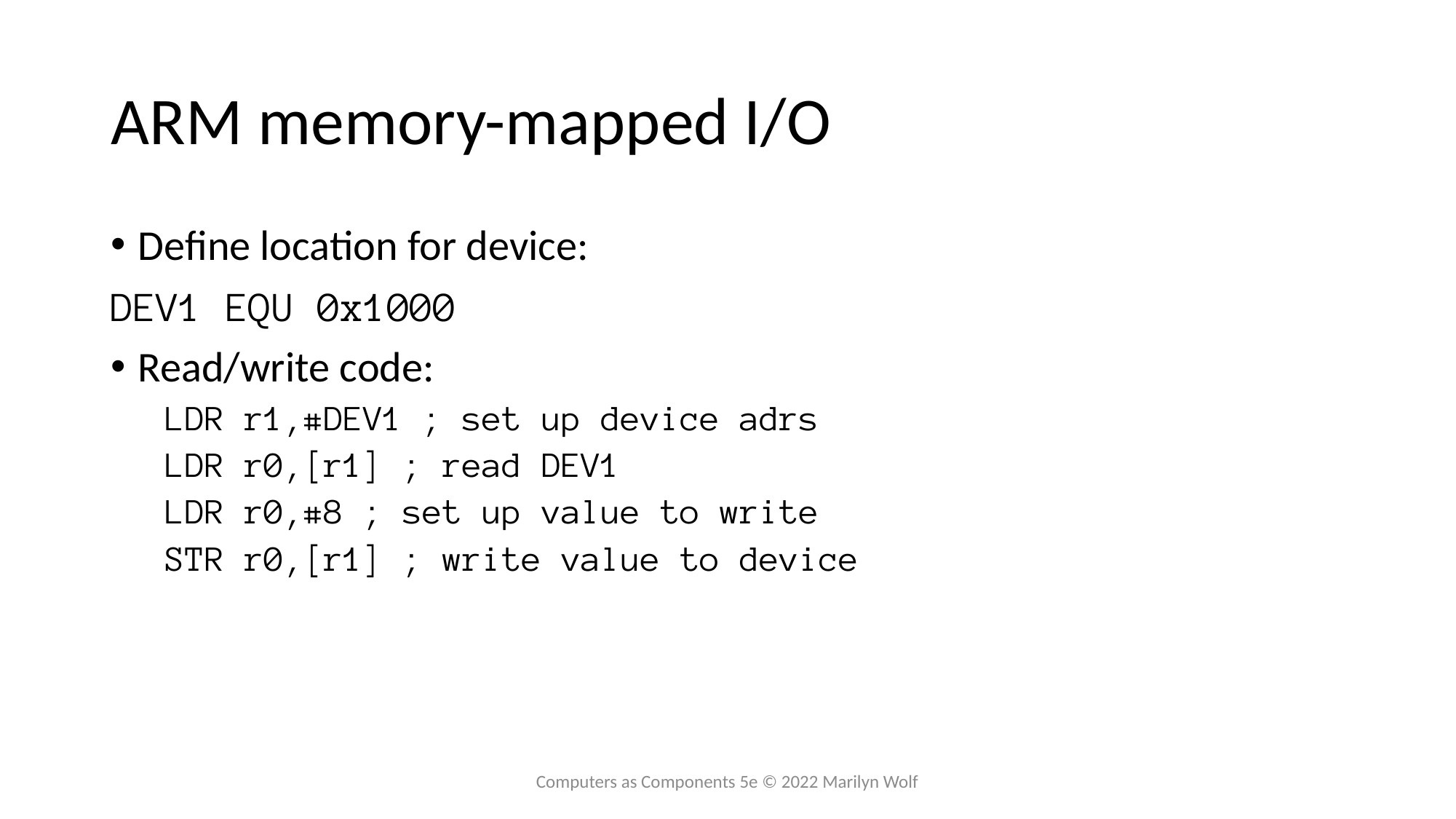

# ARM memory-mapped I/O
Define location for device:
DEV1 EQU 0x1000
Read/write code:
LDR r1,#DEV1 ; set up device adrs
LDR r0,[r1] ; read DEV1
LDR r0,#8 ; set up value to write
STR r0,[r1] ; write value to device
Computers as Components 5e © 2022 Marilyn Wolf